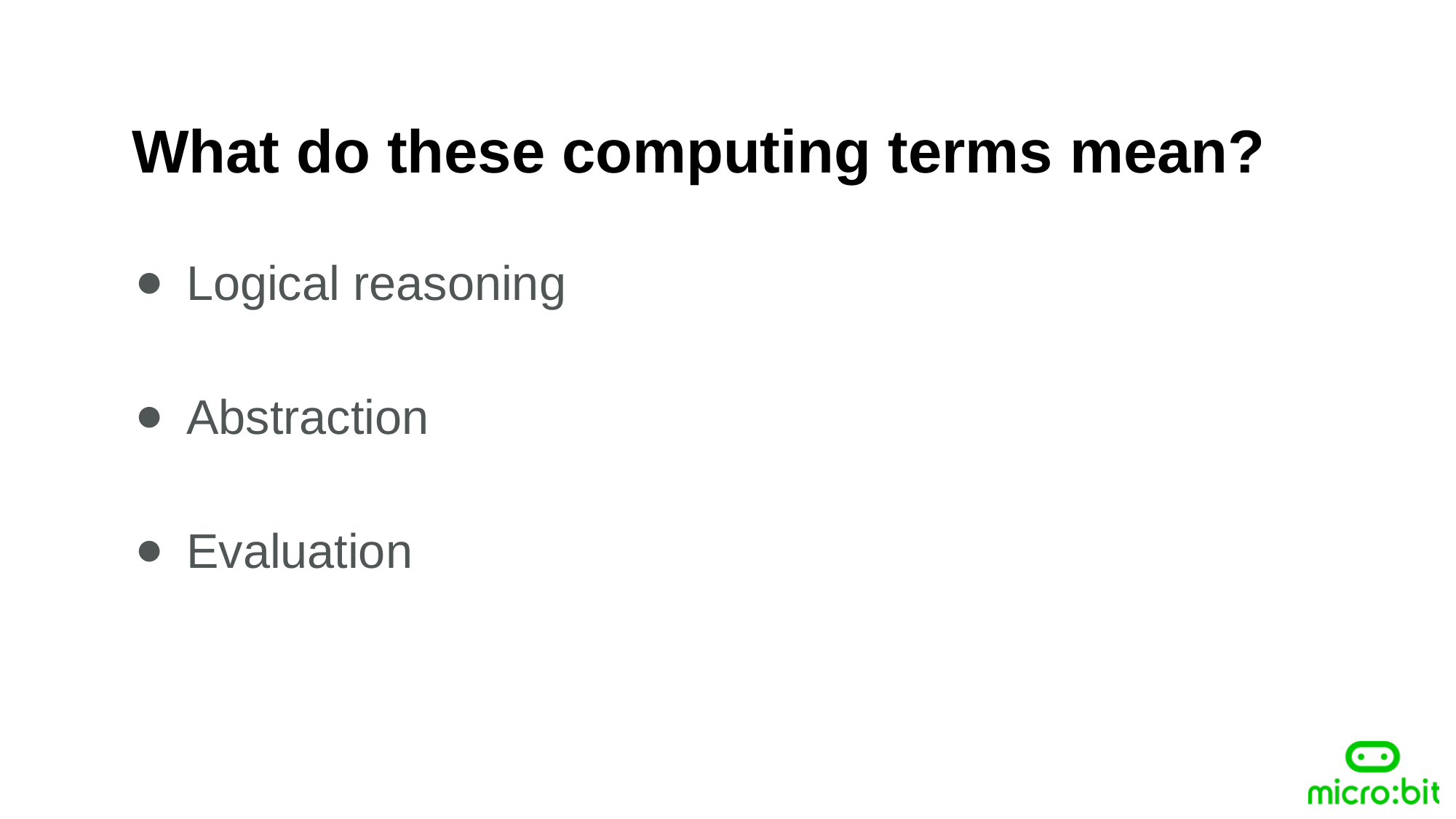

What do these computing terms mean?

Logical reasoning

Abstraction

Evaluation